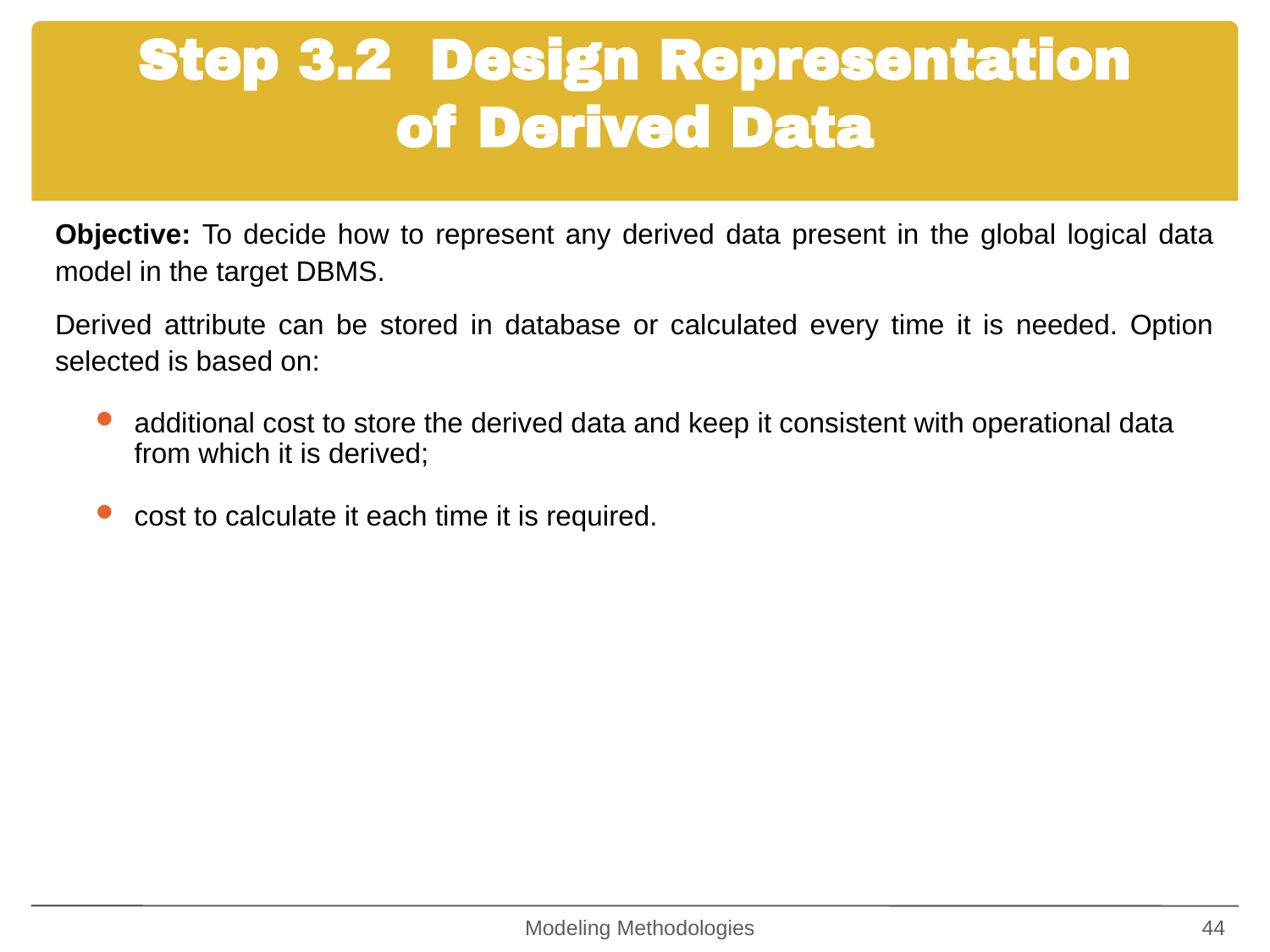

Step 3.2  Design Representation of Derived Data
Objective: To decide how to represent any derived data present in the global logical data model in the target DBMS.

Derived attribute can be stored in database or calculated every time it is needed. Option selected is based on:
additional cost to store the derived data and keep it consistent with operational data from which it is derived;
cost to calculate it each time it is required.
Modeling Methodologies
44